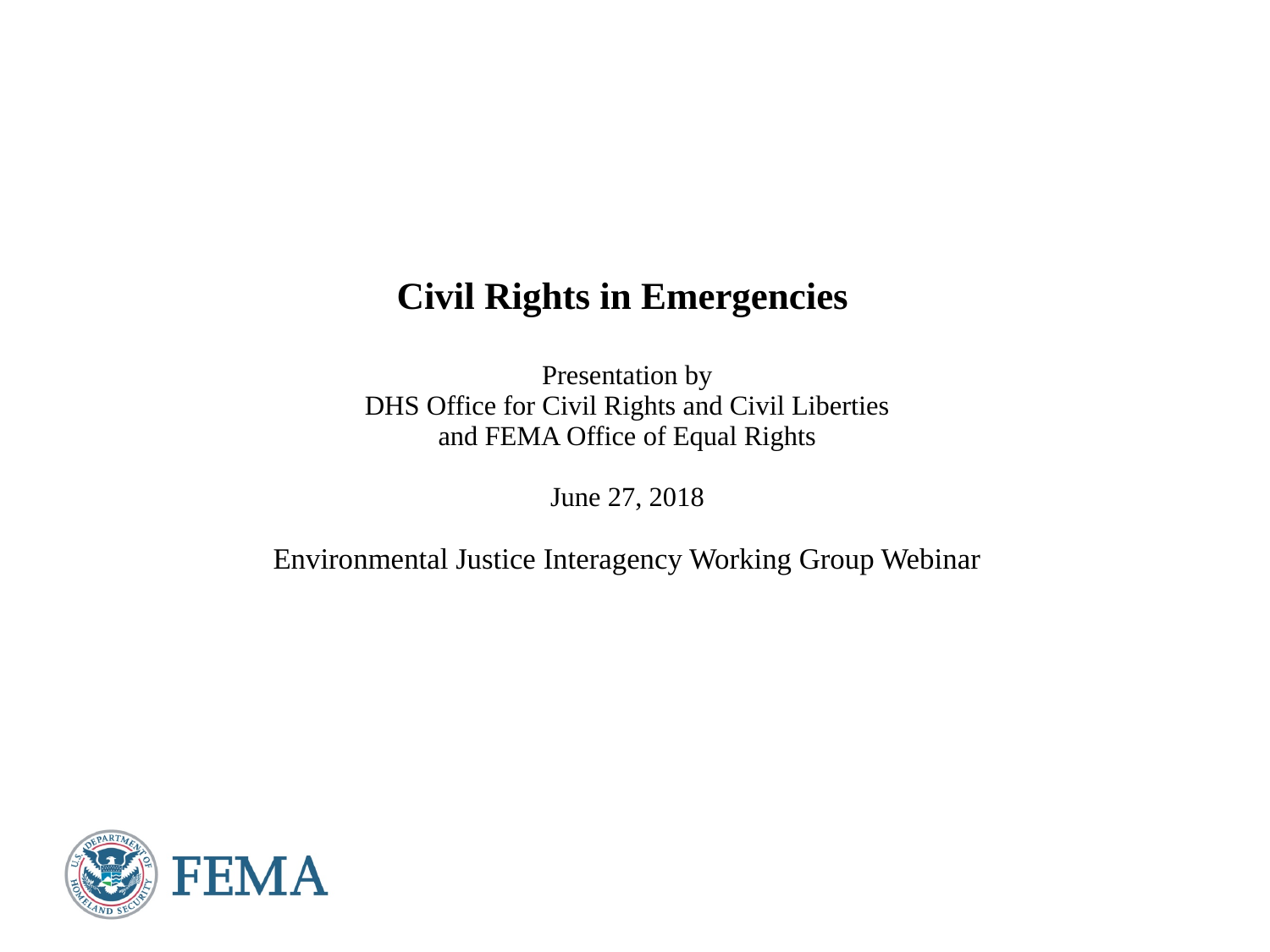

# Civil Rights in Emergencies Presentation by DHS Office for Civil Rights and Civil Liberties and FEMA Office of Equal Rights June 27, 2018 Environmental Justice Interagency Working Group Webinar